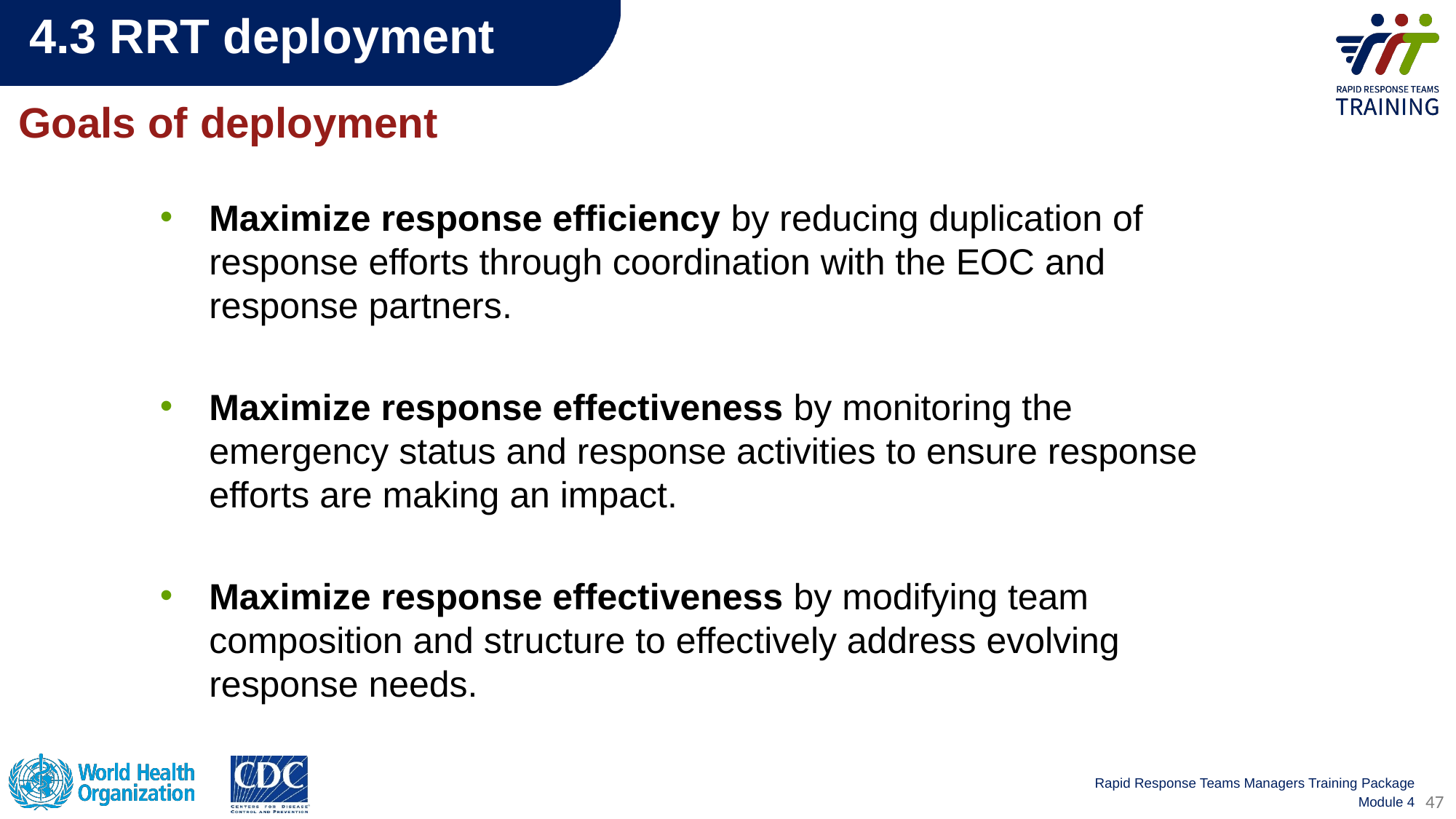

4.3 RRT deployment
# Goals of deployment
Maximize response efficiency by reducing duplication of  response efforts through coordination with the EOC and  response partners.

Maximize response effectiveness by monitoring the  emergency status and response activities to ensure response  efforts are making an impact.

Maximize response effectiveness by modifying team  composition and structure to effectively address evolving  response needs.
47